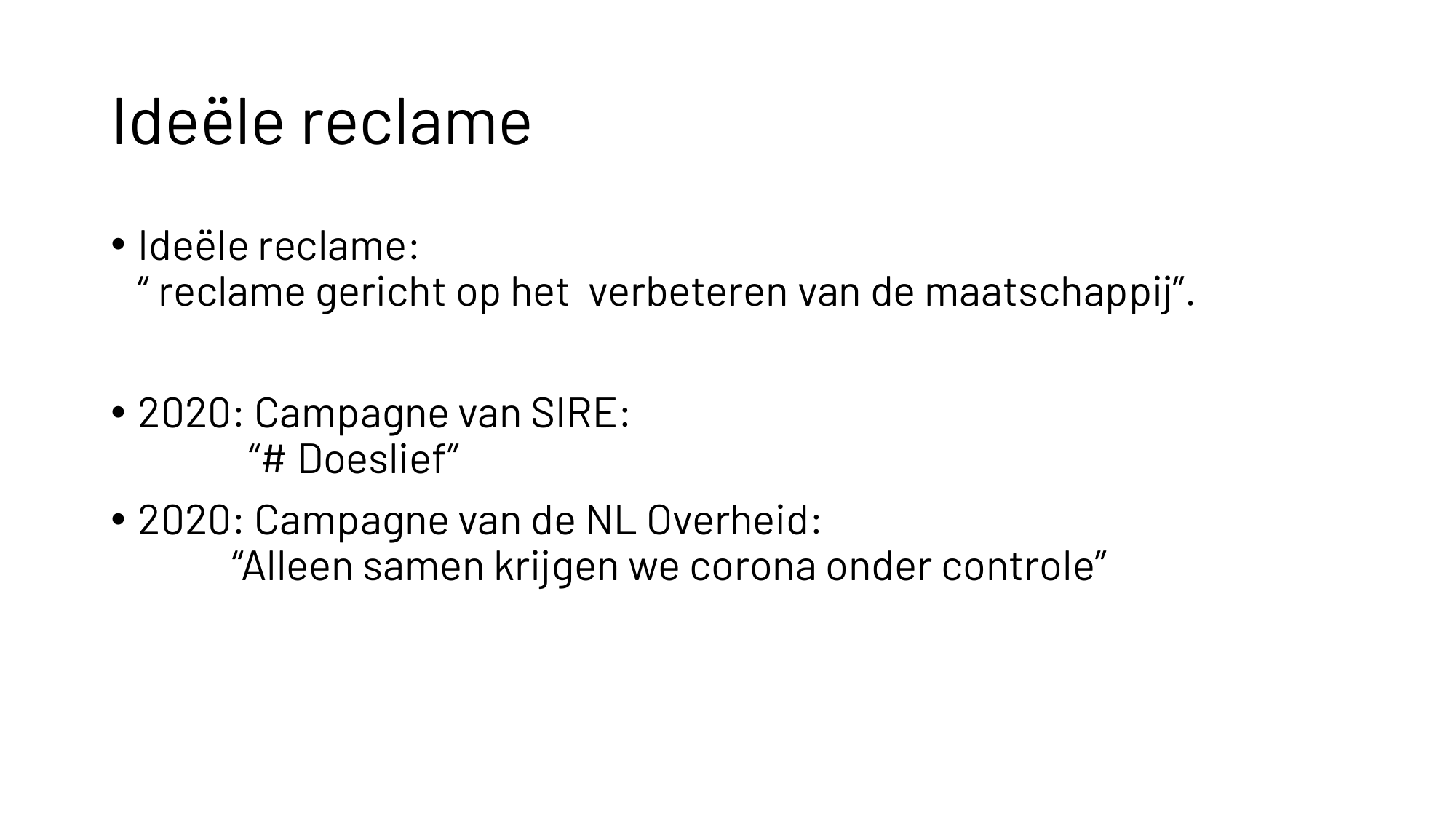

# Ideële reclame
Ideële reclame:
“ reclame gericht op het  verbeteren van de maatschappij”.

2020: Campagne van SIRE:
             “# Doeslief”
2020: Campagne van de NL Overheid:
           “Alleen samen krijgen we corona onder controle”